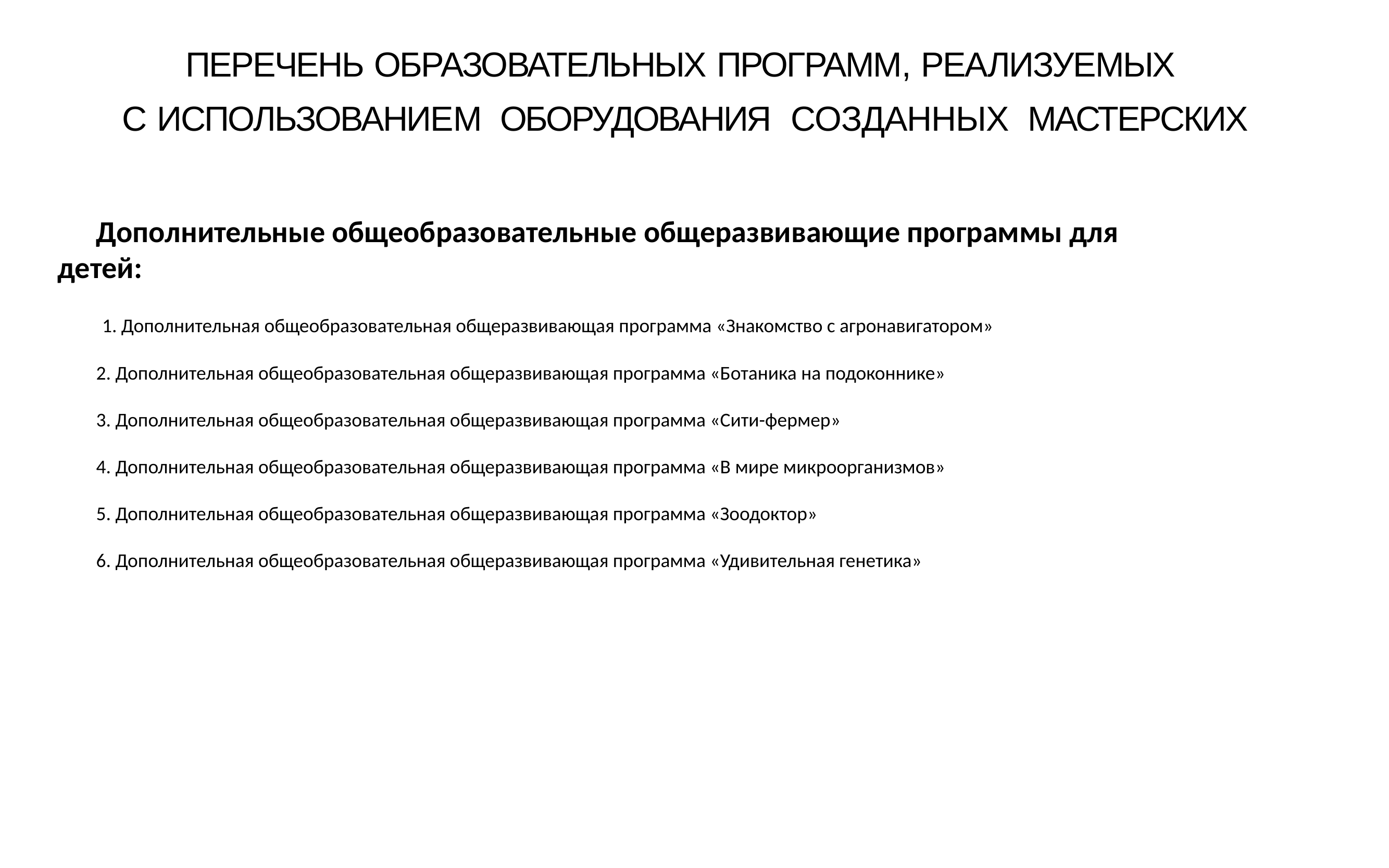

ПЕРЕЧЕНЬ ОБРАЗОВАТЕЛЬНЫХ ПРОГРАММ, РЕАЛИЗУЕМЫХ
С ИСПОЛЬЗОВАНИЕМ  ОБОРУДОВАНИЯ  СОЗДАННЫХ  МАСТЕРСКИХ

Дополнительные общеобразовательные общеразвивающие программы для детей:

 1. Дополнительная общеобразовательная общеразвивающая программа «Знакомство с агронавигатором»

2. Дополнительная общеобразовательная общеразвивающая программа «Ботаника на подоконнике»

3. Дополнительная общеобразовательная общеразвивающая программа «Сити-фермер»

4. Дополнительная общеобразовательная общеразвивающая программа «В мире микроорганизмов»

5. Дополнительная общеобразовательная общеразвивающая программа «Зоодоктор»

6. Дополнительная общеобразовательная общеразвивающая программа «Удивительная генетика»